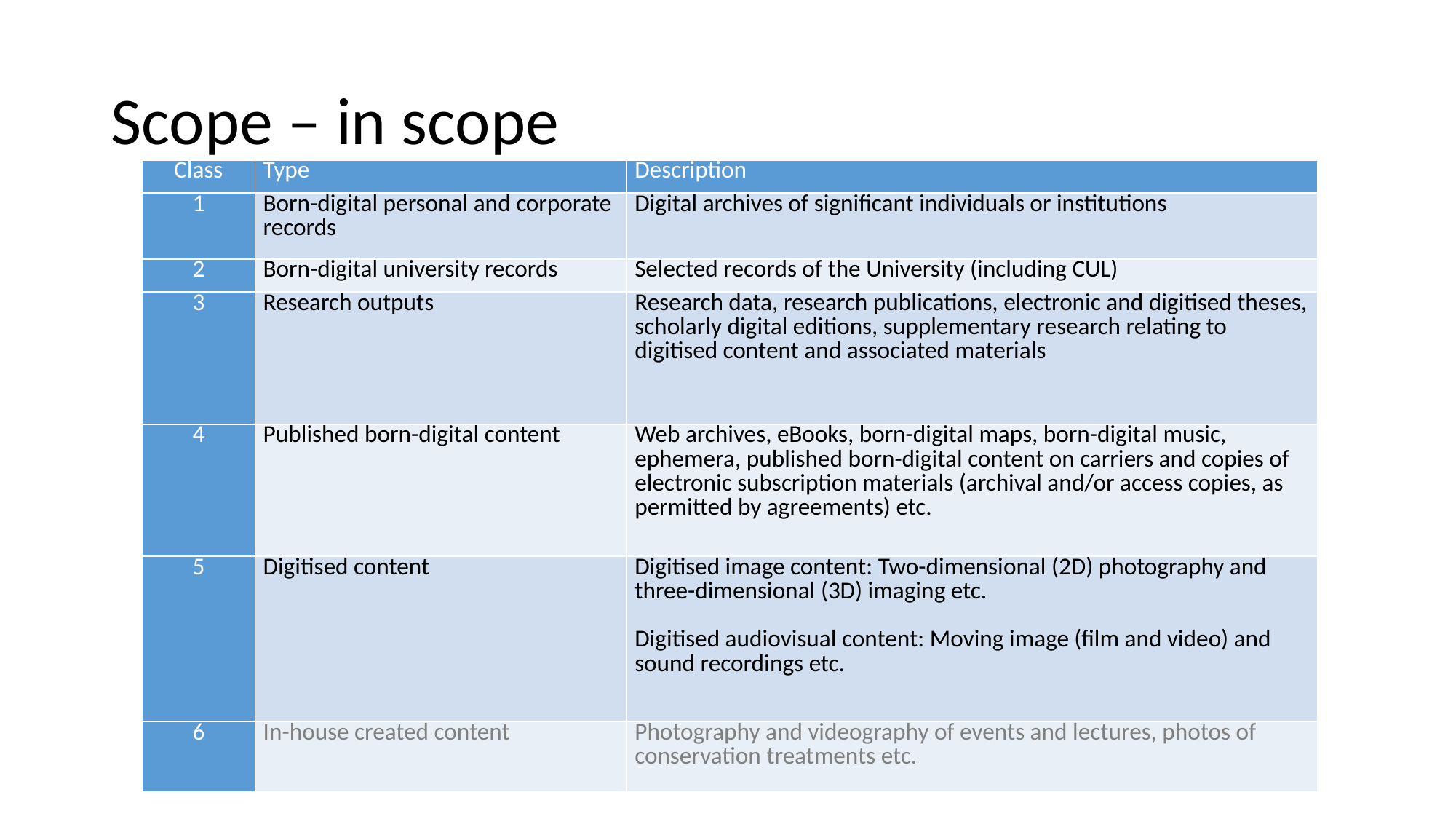

# Scope – in scope
| Class | Type | Description |
| --- | --- | --- |
| 1 | Born-digital personal and corporate records | Digital archives of significant individuals or institutions |
| 2 | Born-digital university records | Selected records of the University (including CUL) |
| 3 | Research outputs | Research data, research publications, electronic and digitised theses, scholarly digital editions, supplementary research relating to digitised content and associated materials |
| 4 | Published born-digital content | Web archives, eBooks, born-digital maps, born-digital music, ephemera, published born-digital content on carriers and copies of electronic subscription materials (archival and/or access copies, as permitted by agreements) etc. |
| 5 | Digitised content | Digitised image content: Two-dimensional (2D) photography and three-dimensional (3D) imaging etc.   Digitised audiovisual content: Moving image (film and video) and sound recordings etc. |
| 6 | In-house created content | Photography and videography of events and lectures, photos of conservation treatments etc. |